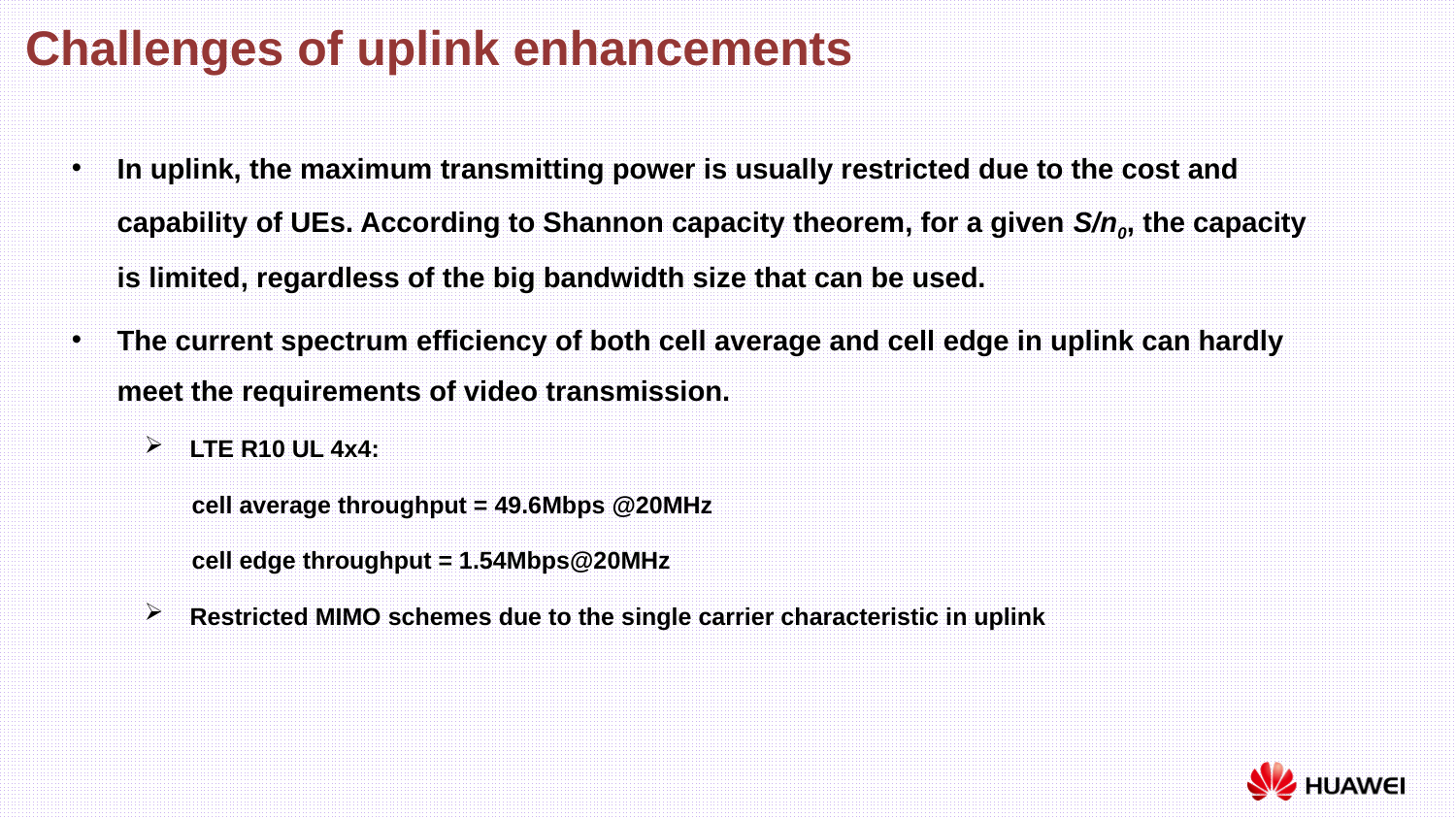

Challenges of uplink enhancements
In uplink, the maximum transmitting power is usually restricted due to the cost and capability of UEs. According to Shannon capacity theorem, for a given S/n0, the capacity is limited, regardless of the big bandwidth size that can be used.
The current spectrum efficiency of both cell average and cell edge in uplink can hardly meet the requirements of video transmission.
LTE R10 UL 4x4:
       cell average throughput = 49.6Mbps @20MHz
       cell edge throughput = 1.54Mbps@20MHz
Restricted MIMO schemes due to the single carrier characteristic in uplink